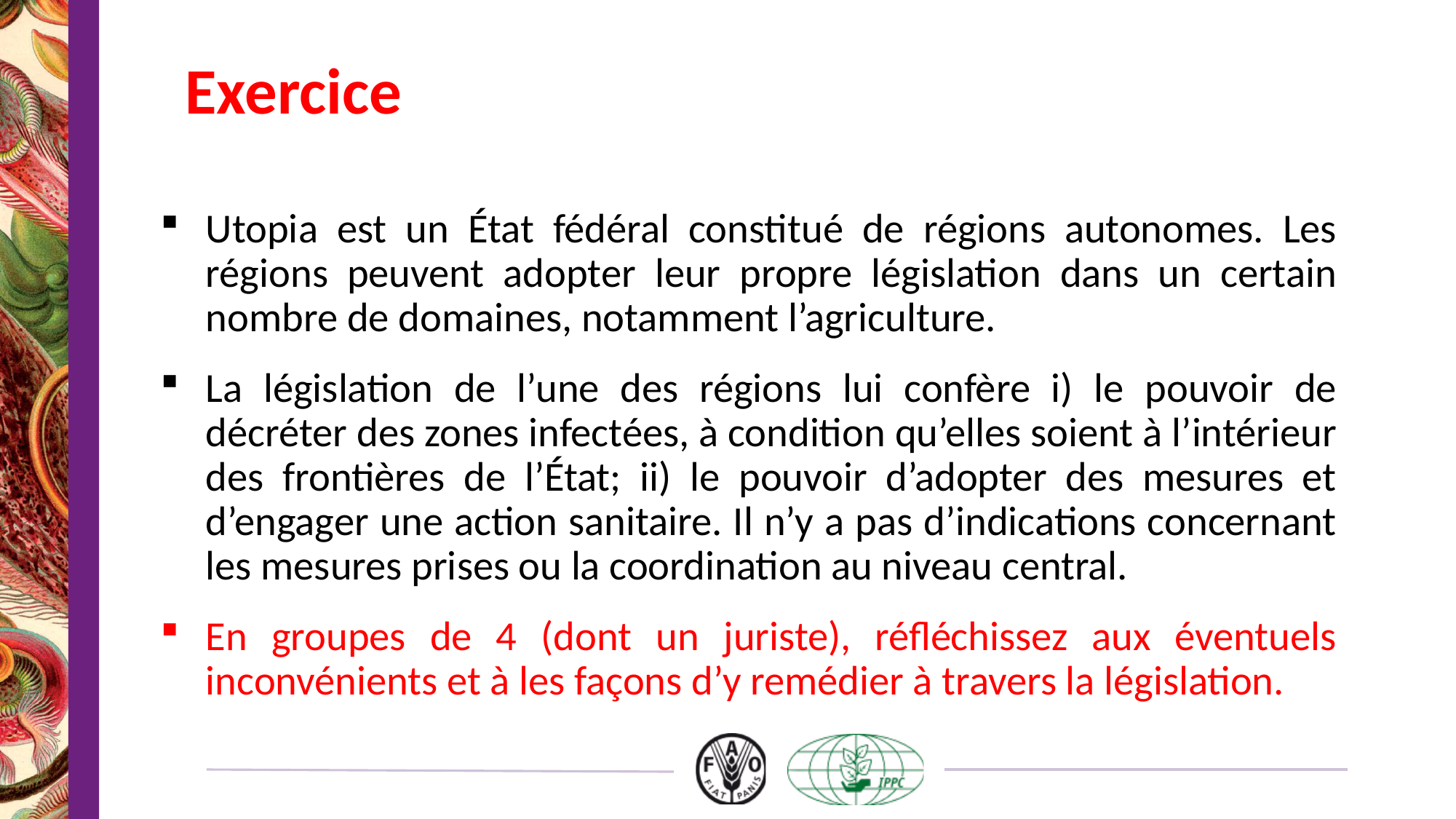

# Exercice
Utopia est un État fédéral constitué de régions autonomes. Les régions peuvent adopter leur propre législation dans un certain nombre de domaines, notamment l’agriculture.
La législation de l’une des régions lui confère i) le pouvoir de décréter des zones infectées, à condition qu’elles soient à l’intérieur des frontières de l’État; ii) le pouvoir d’adopter des mesures et d’engager une action sanitaire. Il n’y a pas d’indications concernant les mesures prises ou la coordination au niveau central.
En groupes de 4 (dont un juriste), réfléchissez aux éventuels inconvénients et à les façons d’y remédier à travers la législation.